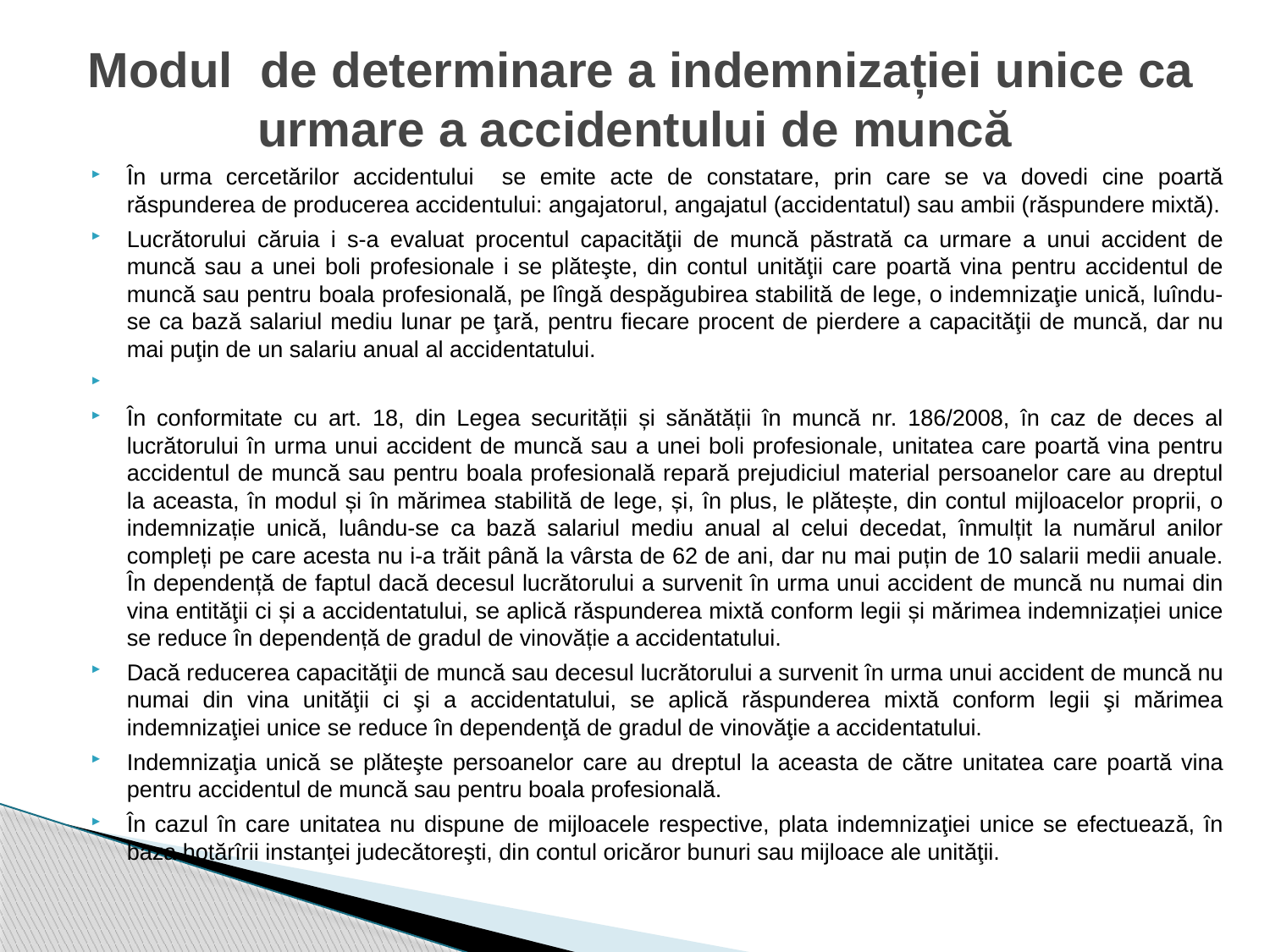

# Modul  de determinare a indemnizației unice ca urmare a accidentului de muncă
În urma cercetărilor accidentului  se emite acte de constatare, prin care se va dovedi cine poartă răspunderea de producerea accidentului: angajatorul, angajatul (accidentatul) sau ambii (răspundere mixtă).
Lucrătorului căruia i s-a evaluat procentul capacităţii de muncă păstrată ca urmare a unui accident de muncă sau a unei boli profesionale i se plăteşte, din contul unităţii care poartă vina pentru accidentul de muncă sau pentru boala profesională, pe lîngă despăgubirea stabilită de lege, o indemnizaţie unică, luîndu-se ca bază salariul mediu lunar pe ţară, pentru fiecare procent de pierdere a capacităţii de muncă, dar nu mai puţin de un salariu anual al accidentatului.

În conformitate cu art. 18, din Legea securității și sănătății în muncă nr. 186/2008, în caz de deces al lucrătorului în urma unui accident de muncă sau a unei boli profesionale, unitatea care poartă vina pentru accidentul de muncă sau pentru boala profesională repară prejudiciul material persoanelor care au dreptul la aceasta, în modul și în mărimea stabilită de lege, și, în plus, le plătește, din contul mijloacelor proprii, o indemnizație unică, luându-se ca bază salariul mediu anual al celui decedat, înmulțit la numărul anilor compleți pe care acesta nu i-a trăit până la vârsta de 62 de ani, dar nu mai puțin de 10 salarii medii anuale. În dependență de faptul dacă decesul lucrătorului a survenit în urma unui accident de muncă nu numai din vina entităţii ci și a accidentatului, se aplică răspunderea mixtă conform legii și mărimea indemnizației unice se reduce în dependență de gradul de vinovăție a accidentatului.
Dacă reducerea capacităţii de muncă sau decesul lucrătorului a survenit în urma unui accident de muncă nu numai din vina unităţii ci şi a accidentatului, se aplică răspunderea mixtă conform legii şi mărimea indemnizaţiei unice se reduce în dependenţă de gradul de vinovăţie a accidentatului.
Indemnizaţia unică se plăteşte persoanelor care au dreptul la aceasta de către unitatea care poartă vina pentru accidentul de muncă sau pentru boala profesională.
În cazul în care unitatea nu dispune de mijloacele respective, plata indemnizaţiei unice se efectuează, în baza hotărîrii instanţei judecătoreşti, din contul oricăror bunuri sau mijloace ale unităţii.